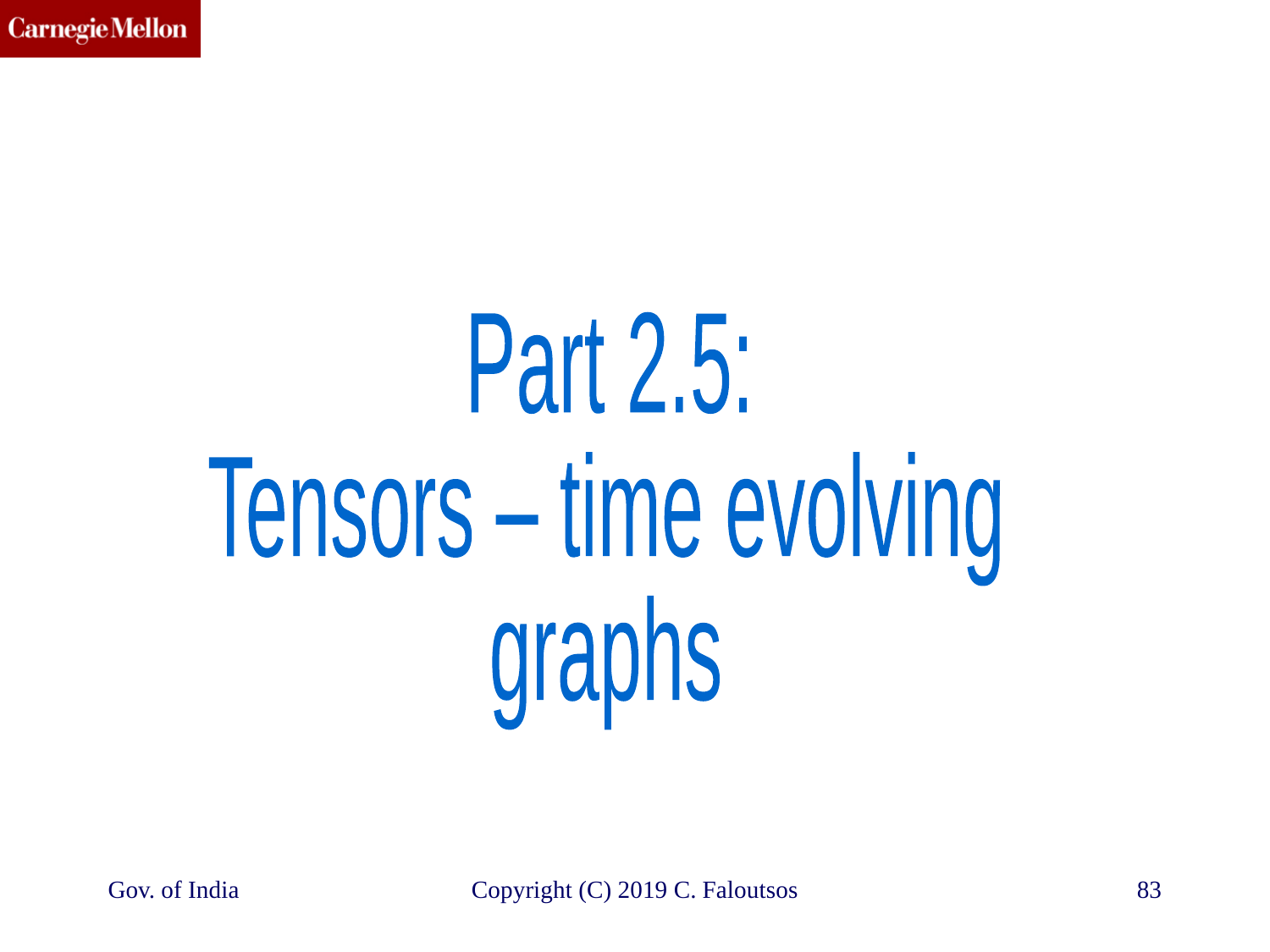

Part 2.5:
Tensors – time evolving
graphs
Gov. of India
Copyright (C) 2019 C. Faloutsos
83